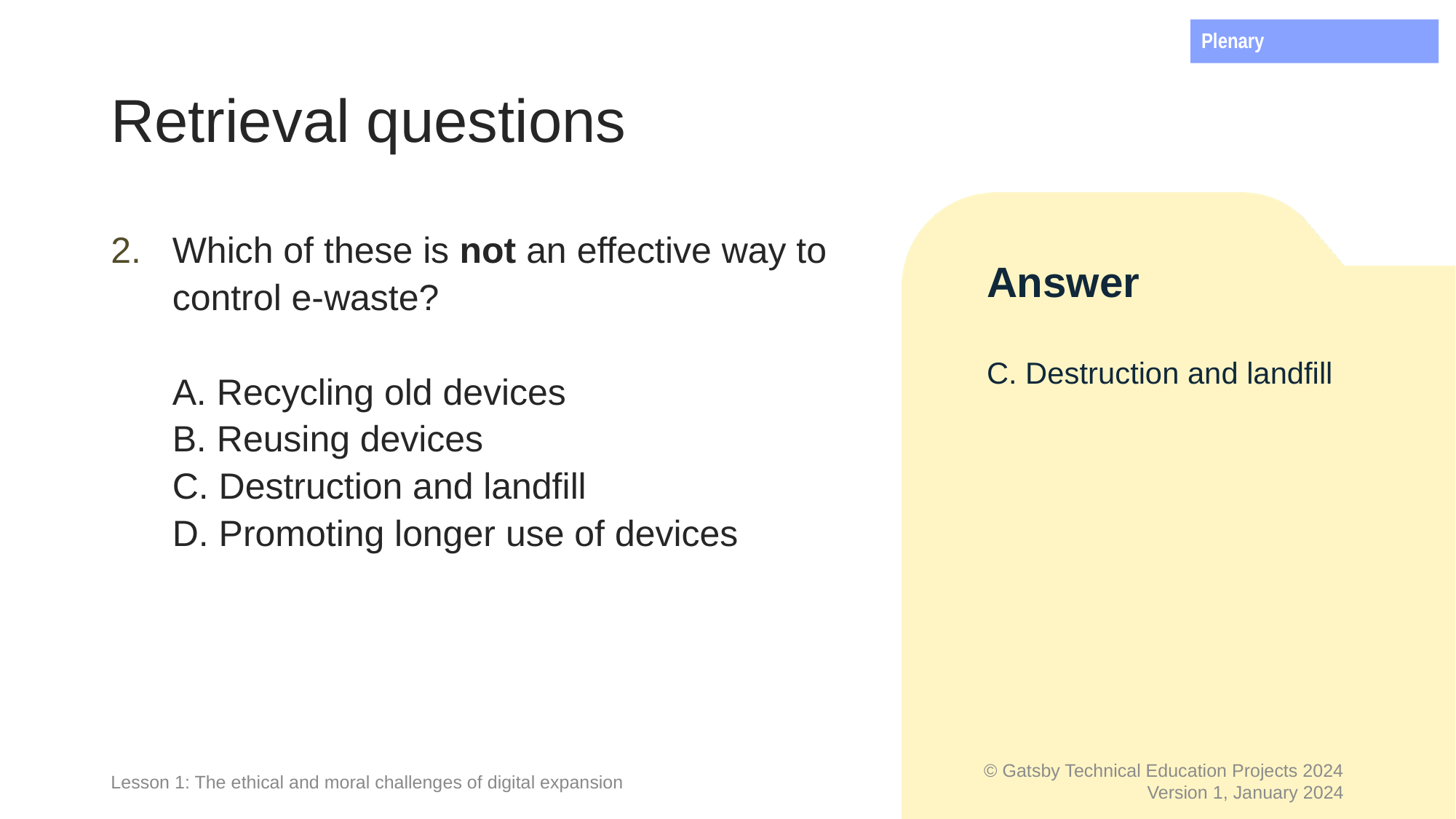

Plenary
# Retrieval questions
Which of these is not an effective way to control e-waste?
A. Recycling old devices
B. Reusing devices
C. Destruction and landfill
D. Promoting longer use of devices

Answer
C. Destruction and landfill
Lesson 1: The ethical and moral challenges of digital expansion